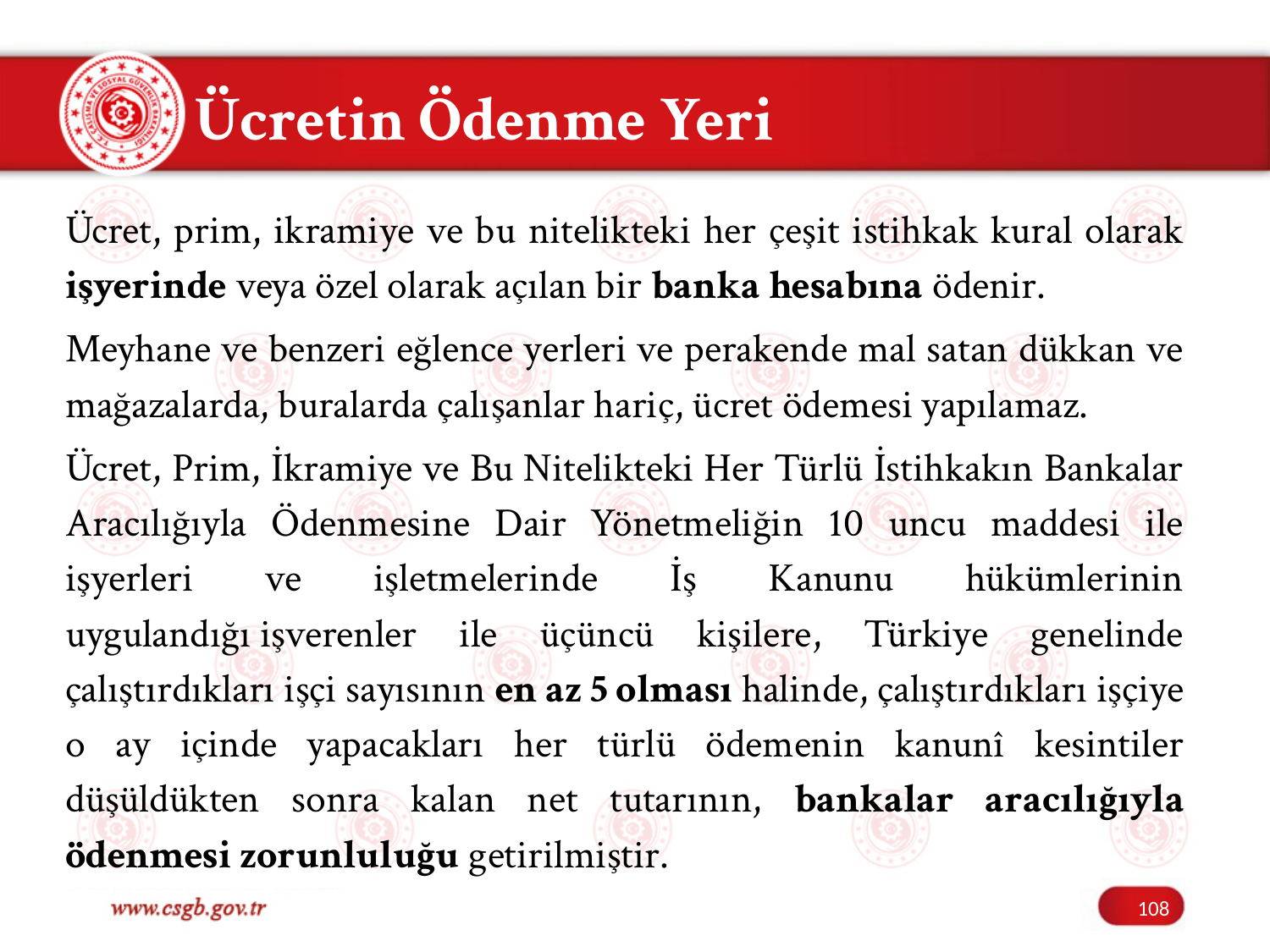

# Ücretin Ödenme Yeri
Ücret, prim, ikramiye ve bu nitelikteki her çeşit istihkak kural olarak işyerinde veya özel olarak açılan bir banka hesabına ödenir.
Meyhane ve benzeri eğlence yerleri ve perakende mal satan dükkan ve mağazalarda, buralarda çalışanlar hariç, ücret ödemesi yapılamaz.
Ücret, Prim, İkramiye ve Bu Nitelikteki Her Türlü İstihkakın Bankalar Aracılığıyla Ödenmesine Dair Yönetmeliğin 10 uncu maddesi ile işyerleri ve işletmelerinde İş Kanunu hükümlerinin uygulandığı işverenler ile üçüncü kişilere, Türkiye genelinde çalıştırdıkları işçi sayısının en az 5 olması halinde, çalıştırdıkları işçiye o ay içinde yapacakları her türlü ödemenin kanunî kesintiler düşüldükten sonra kalan net tutarının, bankalar aracılığıyla ödenmesi zorunluluğu getirilmiştir.

108